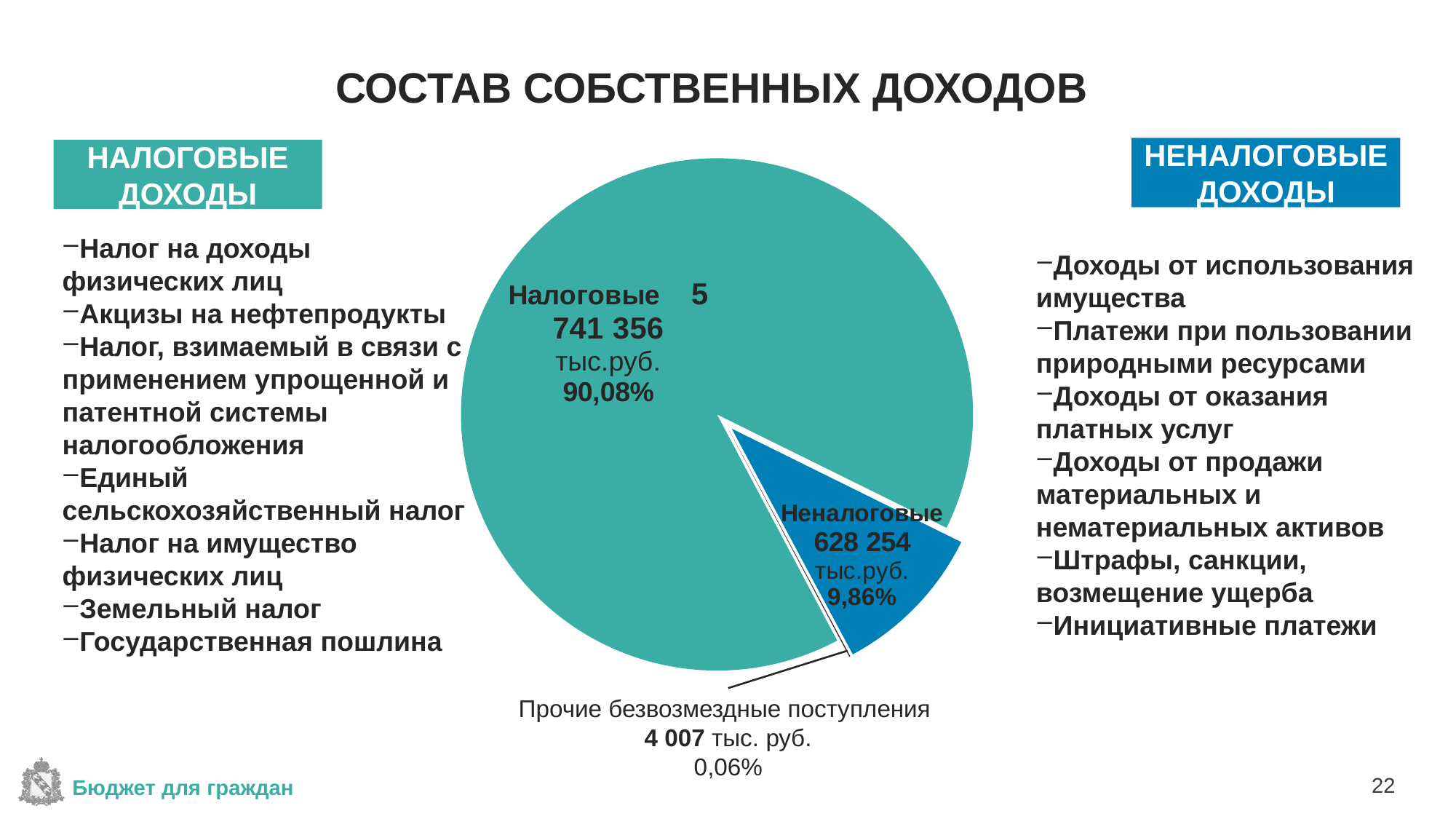

# СОСТАВ СОБСТВЕННЫХ ДОХОДОВ
НЕНАЛОГОВЫЕ ДОХОДЫ
НАЛОГОВЫЕ ДОХОДЫ

### Chart

| Category | Столбец1 |
|---|---|
| Налоговые 5 741 356 тыс.руб. | 5741356.0 |
| Неналоговые 628 254 тыс.руб. | 628254.0 |
| Прочие безвозмездные поступления 4007 тыс. руб. | 4007.0 |
Налог на доходы физических лиц
Акцизы на нефтепродукты
Налог, взимаемый в связи с применением упрощенной и патентной системы налогообложения
Единый сельскохозяйственный налог
Налог на имущество физических лиц
Земельный налог
Государственная пошлина
Доходы от использования имущества
Платежи при пользовании природными ресурсами
Доходы от оказания платных услуг
Доходы от продажи материальных и нематериальных активов
Штрафы, санкции,  возмещение ущерба
Инициативные платежи
Прочие безвозмездные поступления
4 007 тыс. руб.
0,06%